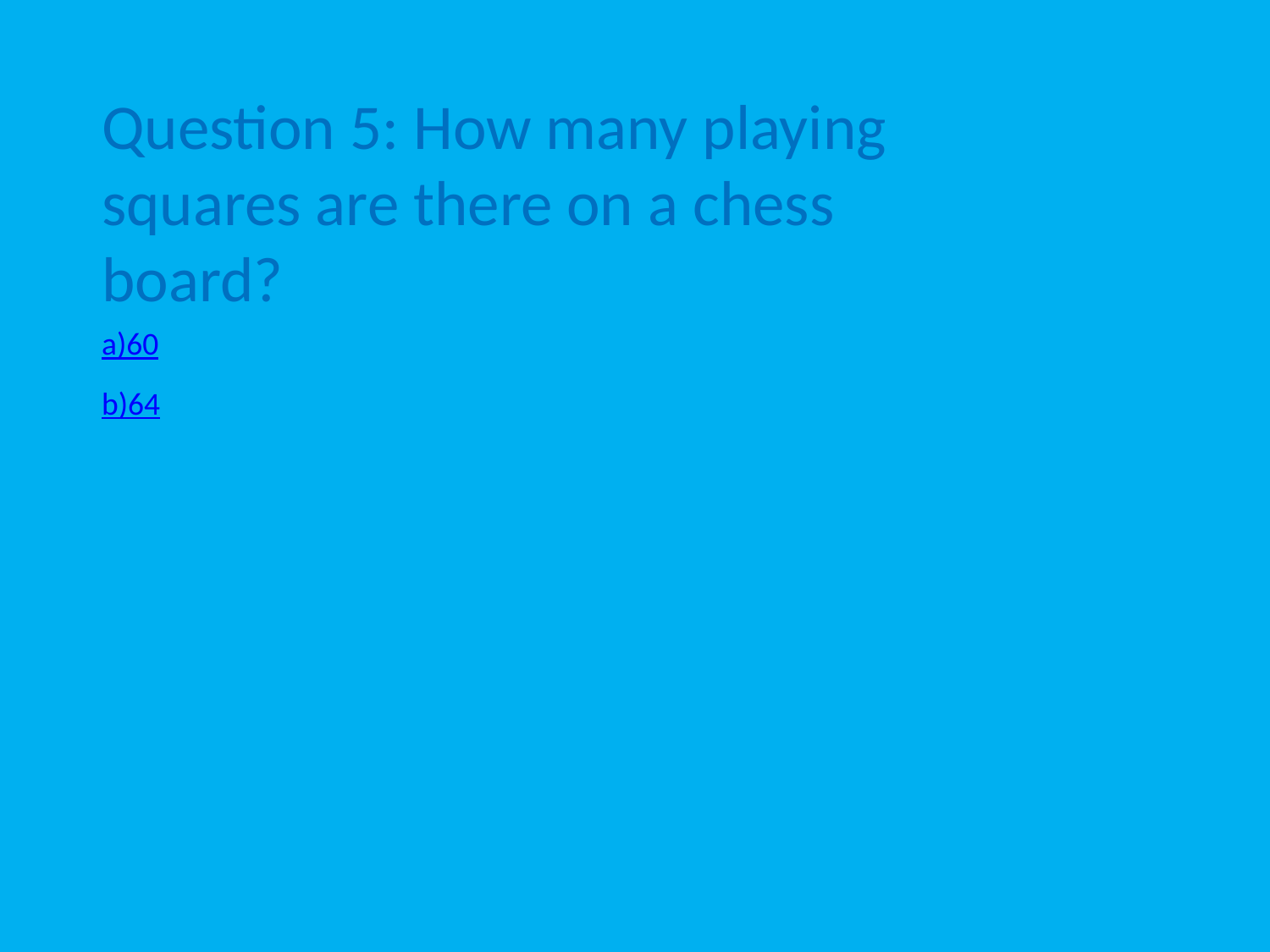

Question 5: How many playing squares are there on a chess board?
a)60
b)64